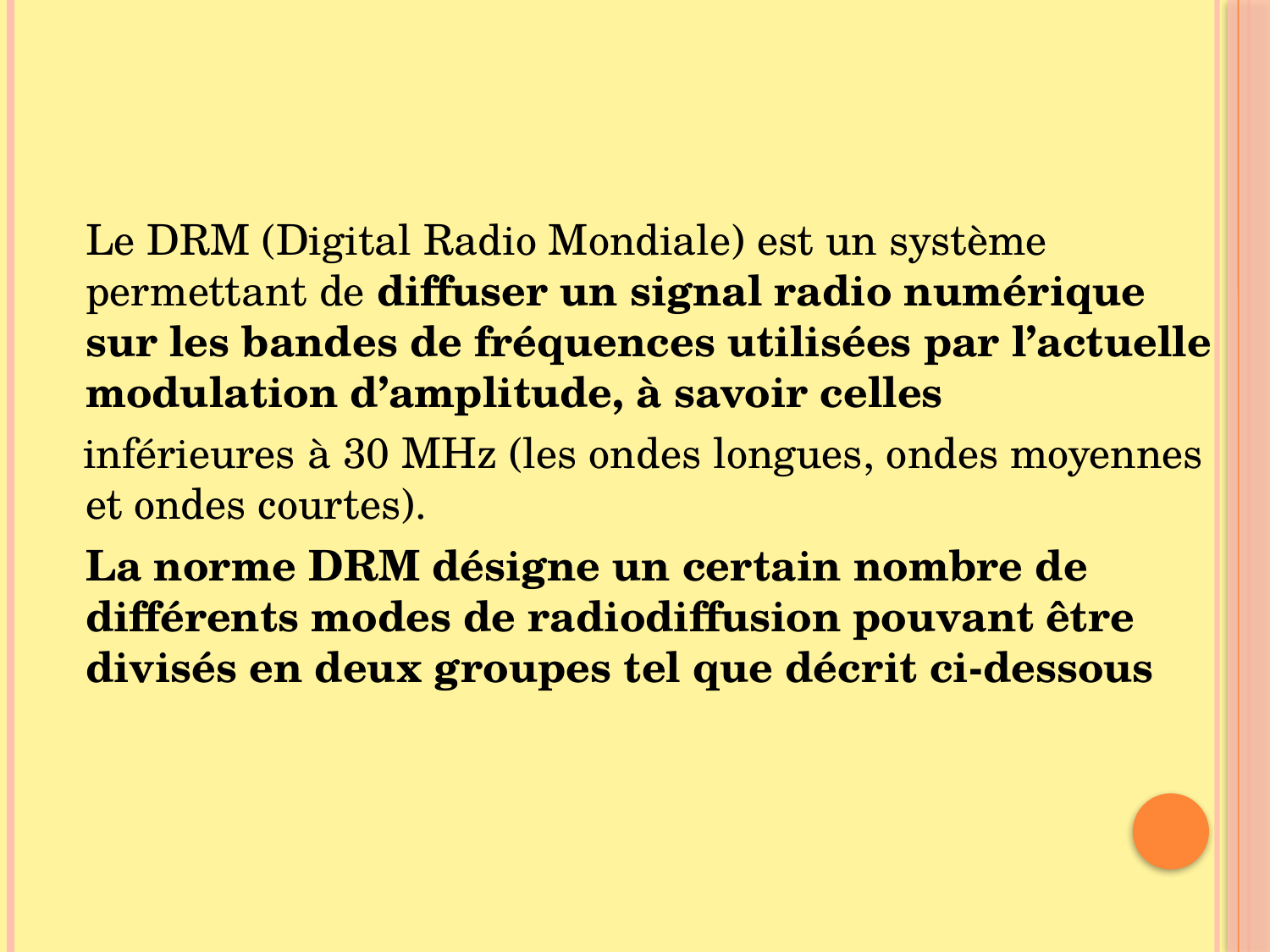

Le DRM (Digital Radio Mondiale) est un système permettant de diffuser un signal radio numérique sur les bandes de fréquences utilisées par l’actuelle modulation d’amplitude, à savoir celles
   inférieures à 30 MHz (les ondes longues, ondes moyennes et ondes courtes).
	La norme DRM désigne un certain nombre de différents modes de radiodiffusion pouvant être divisés en deux groupes tel que décrit ci-dessous